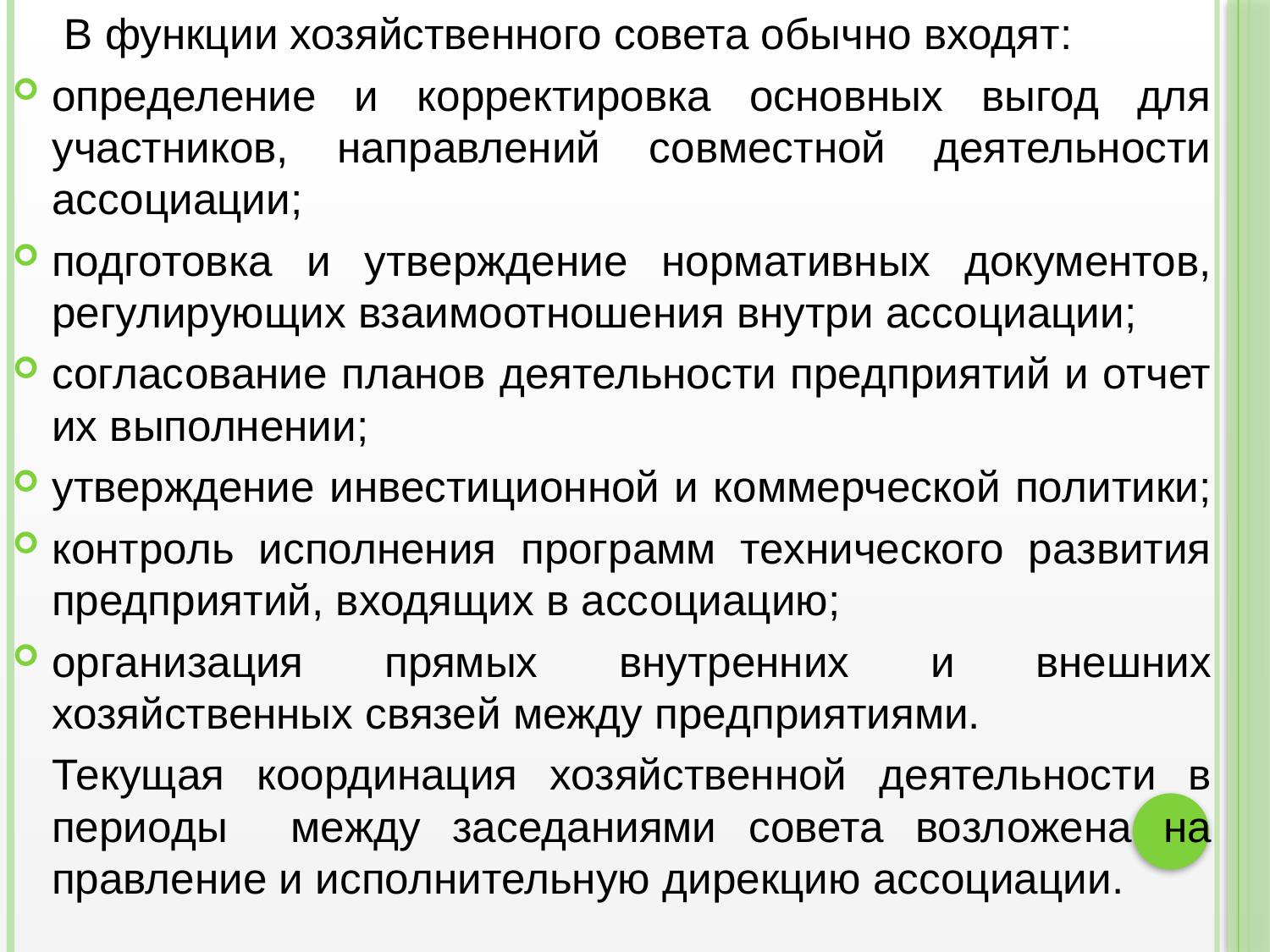

В функции хозяйственного совета обычно входят:
определение и корректировка основных выгод для участников, направлений совместной деятельности ассоциации;
подготовка и утверждение нормативных документов, регулирующих взаимоотношения внутри ассоциации;
согласование планов деятельности предприятий и отчет их выполнении;
утверждение инвестиционной и коммерческой политики;
контроль исполнения программ технического развития предприятий, входящих в ассоциацию;
организация прямых внутренних и внешних хозяйственных связей между предприятиями.
		Текущая координация хозяйственной деятельности в периоды  между заседаниями совета возложена на правление и исполнительную дирекцию ассоциации.